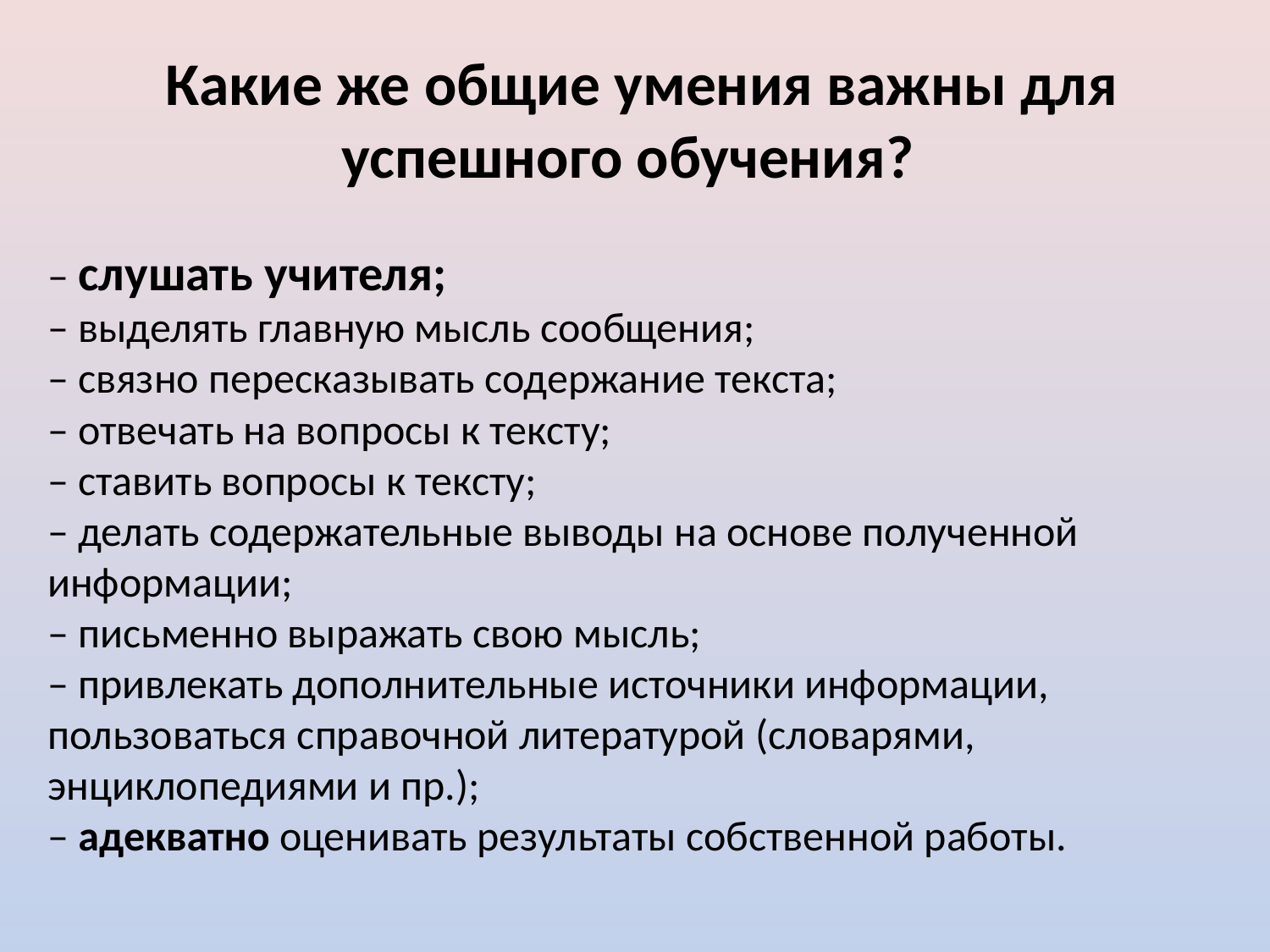

# Какие же общие умения важны для успешного обучения?
– слушать учителя;
– выделять главную мысль сообщения;
– связно пересказывать содержание текста;
– отвечать на вопросы к тексту;
– ставить вопросы к тексту;
– делать содержательные выводы на основе полученной информации;
– письменно выражать свою мысль;
– привлекать дополнительные источники информации, пользоваться справочной литературой (словарями, энциклопедиями и пр.);
– адекватно оценивать результаты собственной работы.